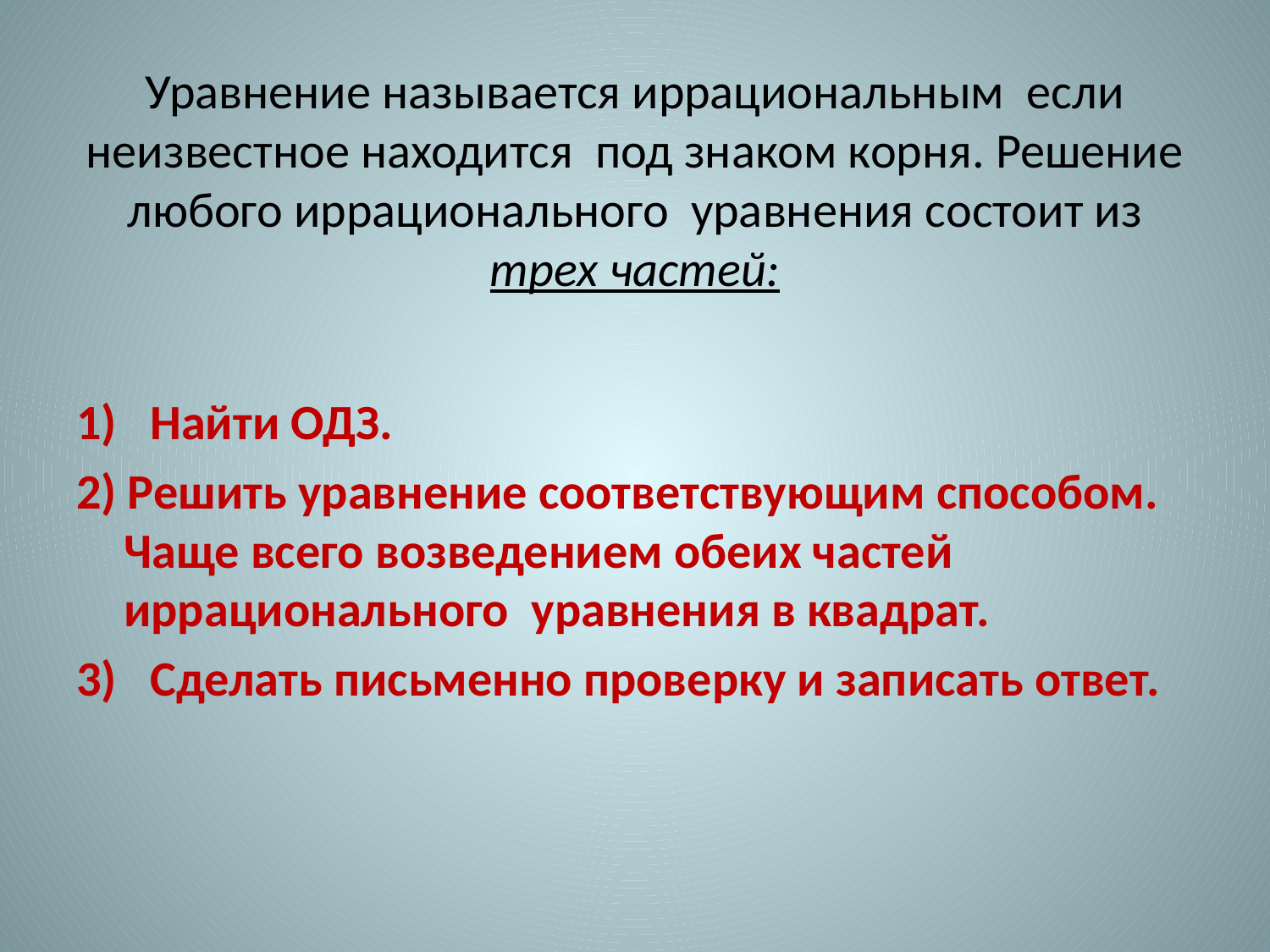

# Уравнение называется иррациональным  если неизвестное находится  под знаком корня. Решение любого иррационального  уравнения состоит из трех частей:

1)   Найти ОДЗ.
2) Решить уравнение соответствующим способом. Чаще всего возведением обеих частей     иррационального  уравнения в квадрат.
3)   Сделать письменно проверку и записать ответ.